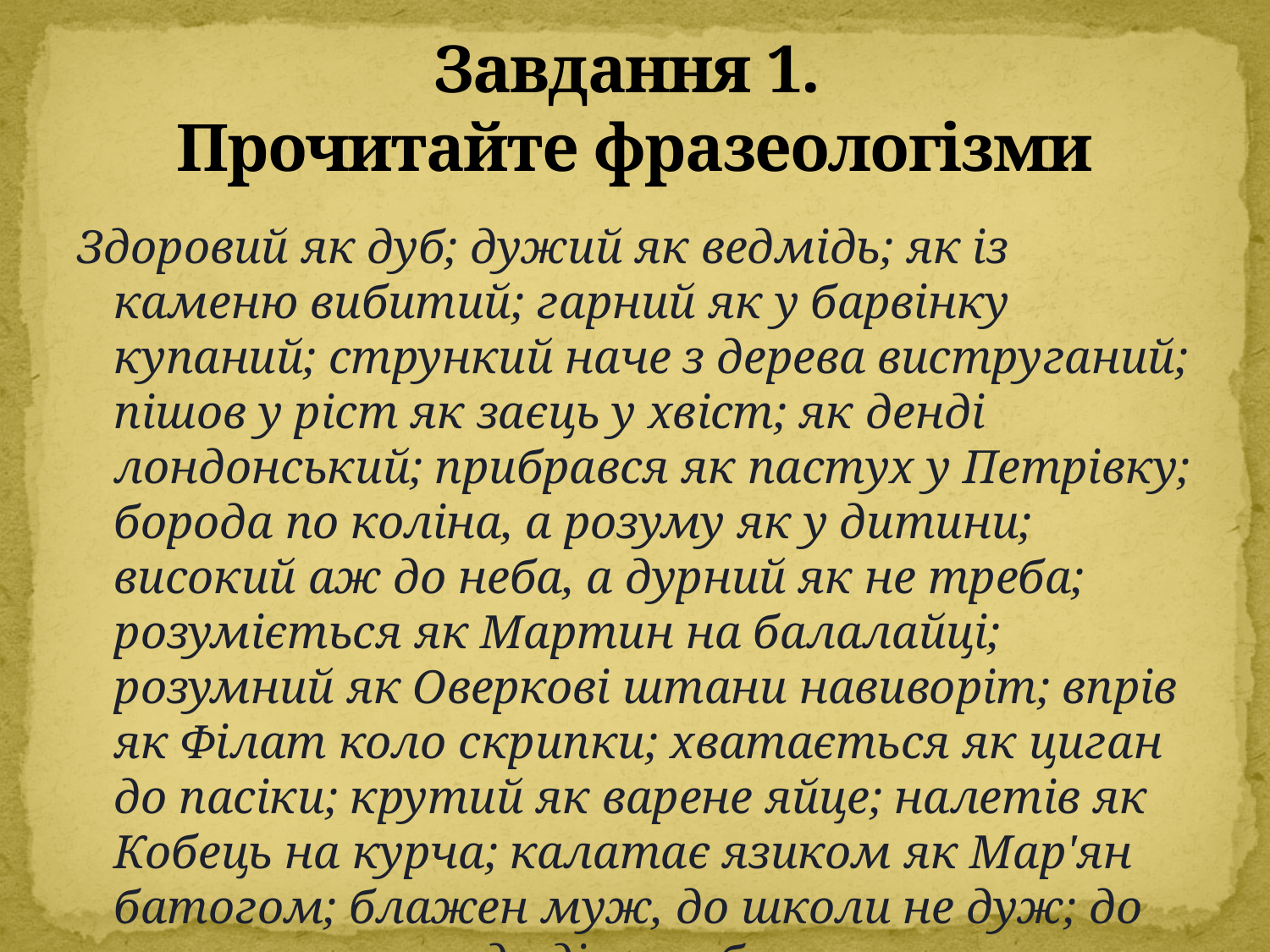

# Завдання 1. Прочитайте фразеологізми
Здоровий як дуб; дужий як ведмідь; як із каменю вибитий; гарний як у барвінку купаний; стрункий наче з дерева виструганий; пішов у ріст як заєць у хвіст; як денді лондонський; прибрався як пастух у Петрівку; борода по коліна, а розуму як у дитини; високий аж до неба, а дурний як не треба; розуміється як Мартин на балалайці; розумний як Оверкові штани навиворіт; впрів як Філат коло скрипки; хватається як циган до пасі­ки; крутий як варене яйце; налетів як Кобець на курча; калатає язиком як Мар'ян батогом; блажен муж, до школи не дуж; до церкви слизько, до дівчат близько.